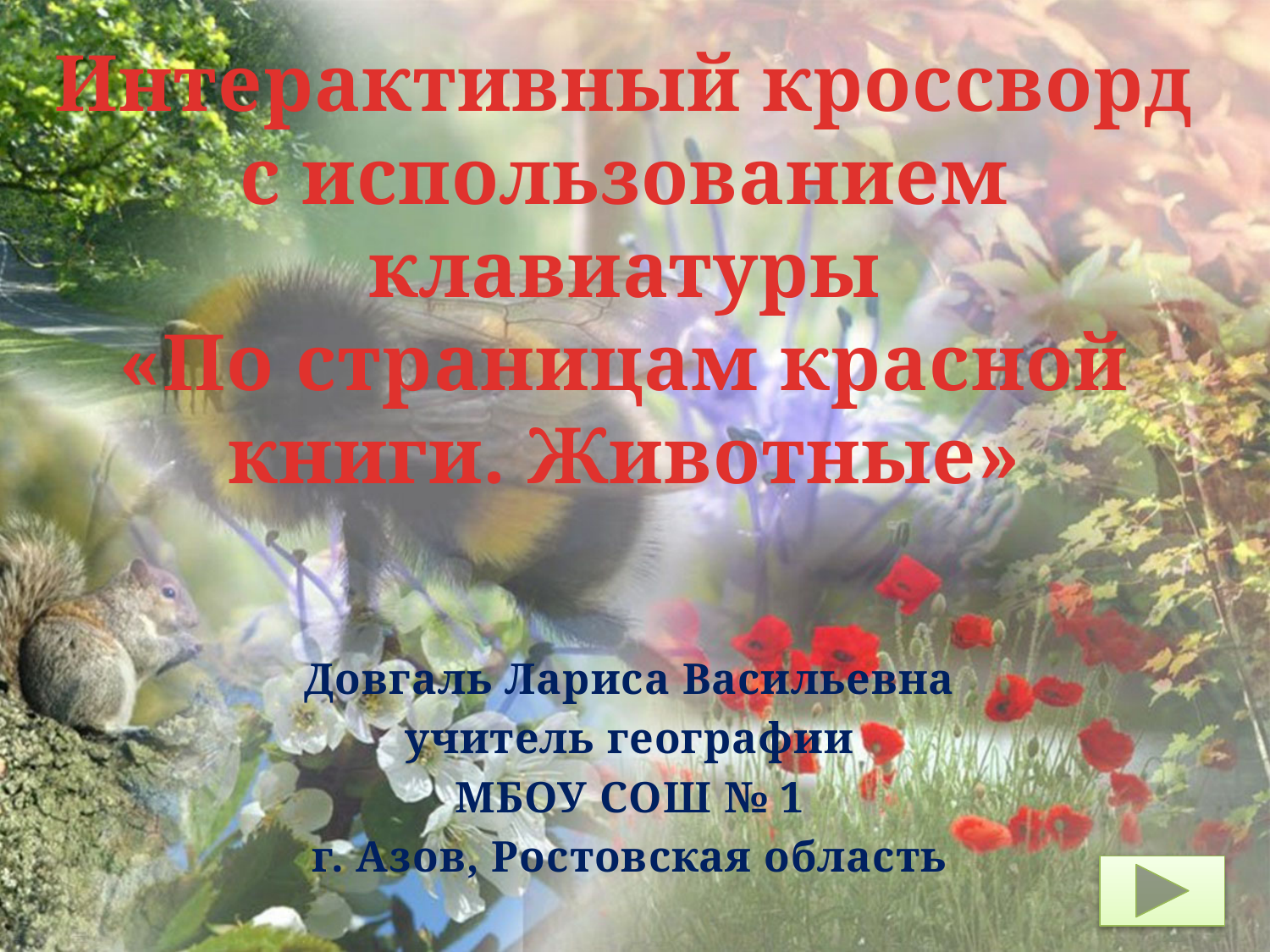

# Интерактивный кроссворд с использованием клавиатуры «По страницам красной книги. Животные»
Довгаль Лариса Васильевна
учитель географии
МБОУ СОШ № 1
г. Азов, Ростовская область